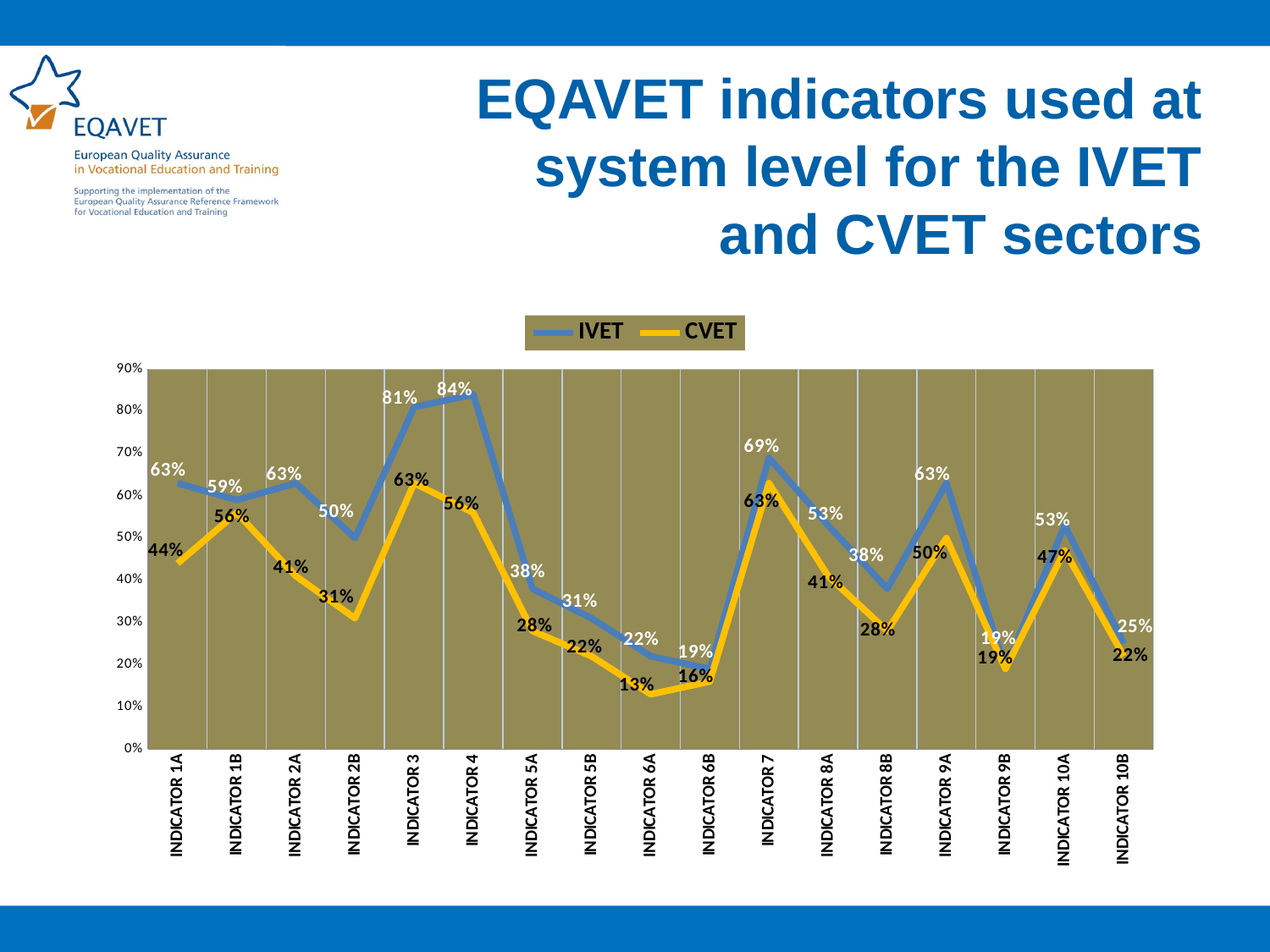

EQAVET indicators used at system level for the IVET and CVET sectors

### Chart

| Category | IVET | CVET |
|---|---|---|
| INDICATOR 1A | 0.6300000000000002 | 0.44 |
| INDICATOR 1B | 0.59 | 0.56 |
| INDICATOR 2A | 0.6300000000000002 | 0.4100000000000001 |
| INDICATOR 2B | 0.5 | 0.3100000000000001 |
| INDICATOR 3 | 0.81 | 0.6300000000000002 |
| INDICATOR 4 | 0.8400000000000002 | 0.56 |
| INDICATOR 5A | 0.3800000000000001 | 0.2800000000000001 |
| INDICATOR 5B | 0.3100000000000001 | 0.22 |
| INDICATOR 6A | 0.22 | 0.13 |
| INDICATOR 6B | 0.19 | 0.16 |
| INDICATOR 7 | 0.6900000000000002 | 0.6300000000000002 |
| INDICATOR 8A | 0.53 | 0.4100000000000001 |
| INDICATOR 8B | 0.3800000000000001 | 0.2800000000000001 |
| INDICATOR 9A | 0.6300000000000002 | 0.5 |
| INDICATOR 9B | 0.19 | 0.19 |
| INDICATOR 10A | 0.53 | 0.4700000000000001 |
| INDICATOR 10B | 0.25 | 0.22 |